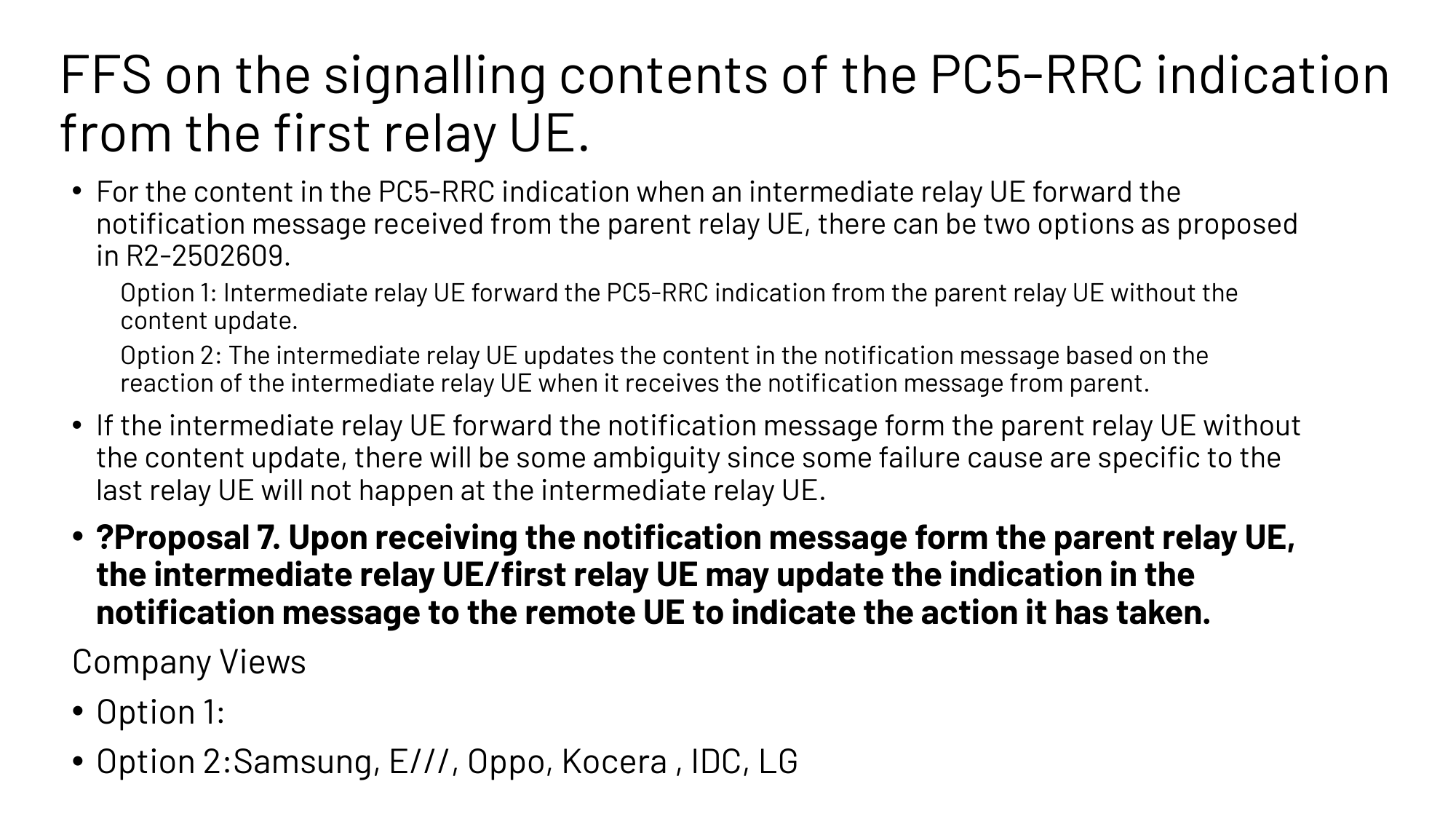

# FFS on the signalling contents of the PC5-RRC indication from the first relay UE.
For the content in the PC5-RRC indication when an intermediate relay UE forward the notification message received from the parent relay UE, there can be two options as proposed in R2-2502609.
Option 1: Intermediate relay UE forward the PC5-RRC indication from the parent relay UE without the content update.
Option 2: The intermediate relay UE updates the content in the notification message based on the reaction of the intermediate relay UE when it receives the notification message from parent.
If the intermediate relay UE forward the notification message form the parent relay UE without the content update, there will be some ambiguity since some failure cause are specific to the last relay UE will not happen at the intermediate relay UE.
?Proposal 7. Upon receiving the notification message form the parent relay UE, the intermediate relay UE/first relay UE may update the indication in the notification message to the remote UE to indicate the action it has taken.
Company Views
Option 1:
Option 2:Samsung, E///, Oppo, Kocera , IDC, LG